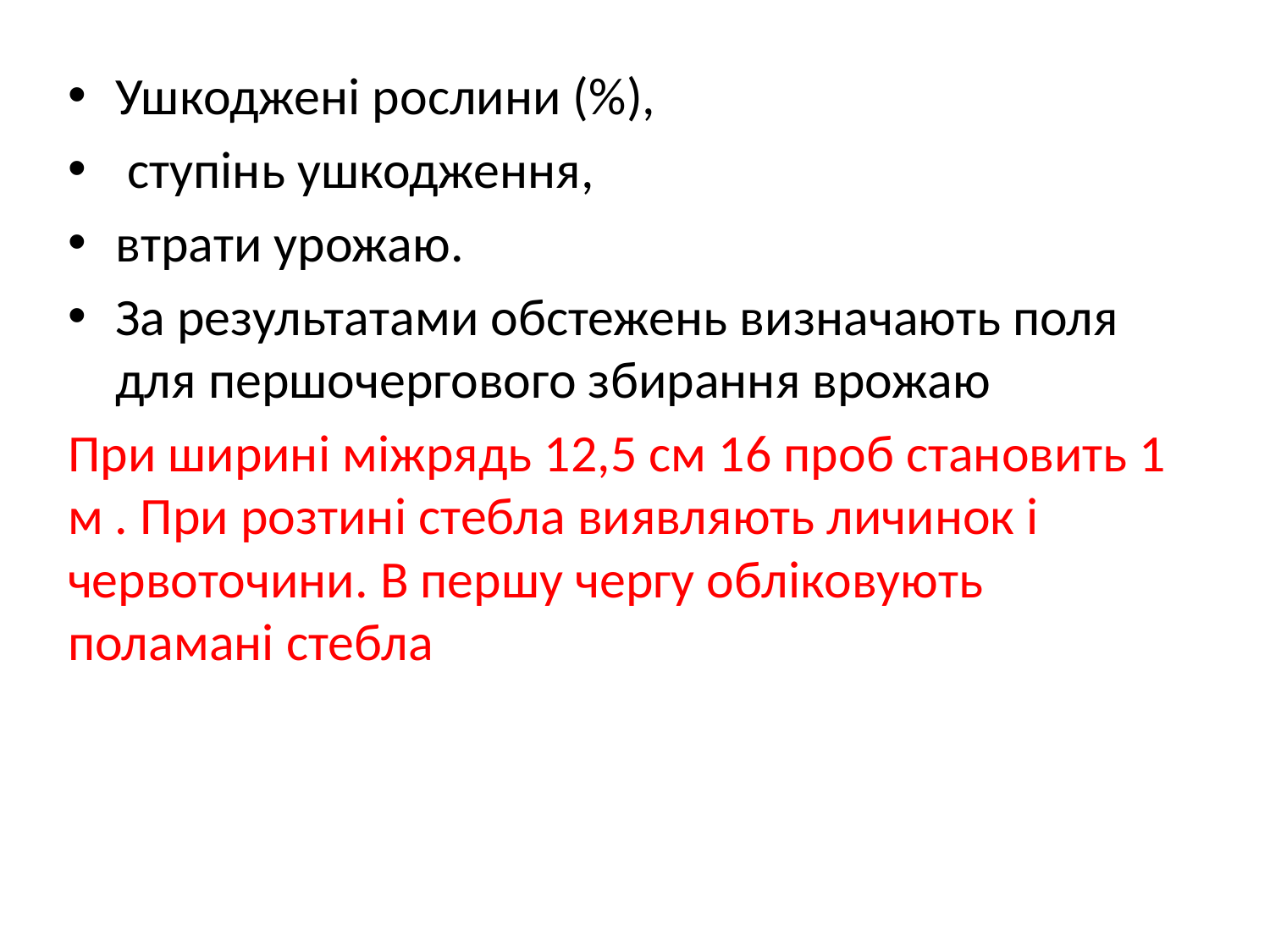

Ушкоджені рослини (%),
 ступінь ушкодження,
втрати урожаю.
За результатами обстежень визначають поля для першочергового збирання врожаю
При ширині міжрядь 12,5 см 16 проб становить 1 м . При розтині стебла виявляють личинок і червоточини. В першу чергу обліковують поламані стебла